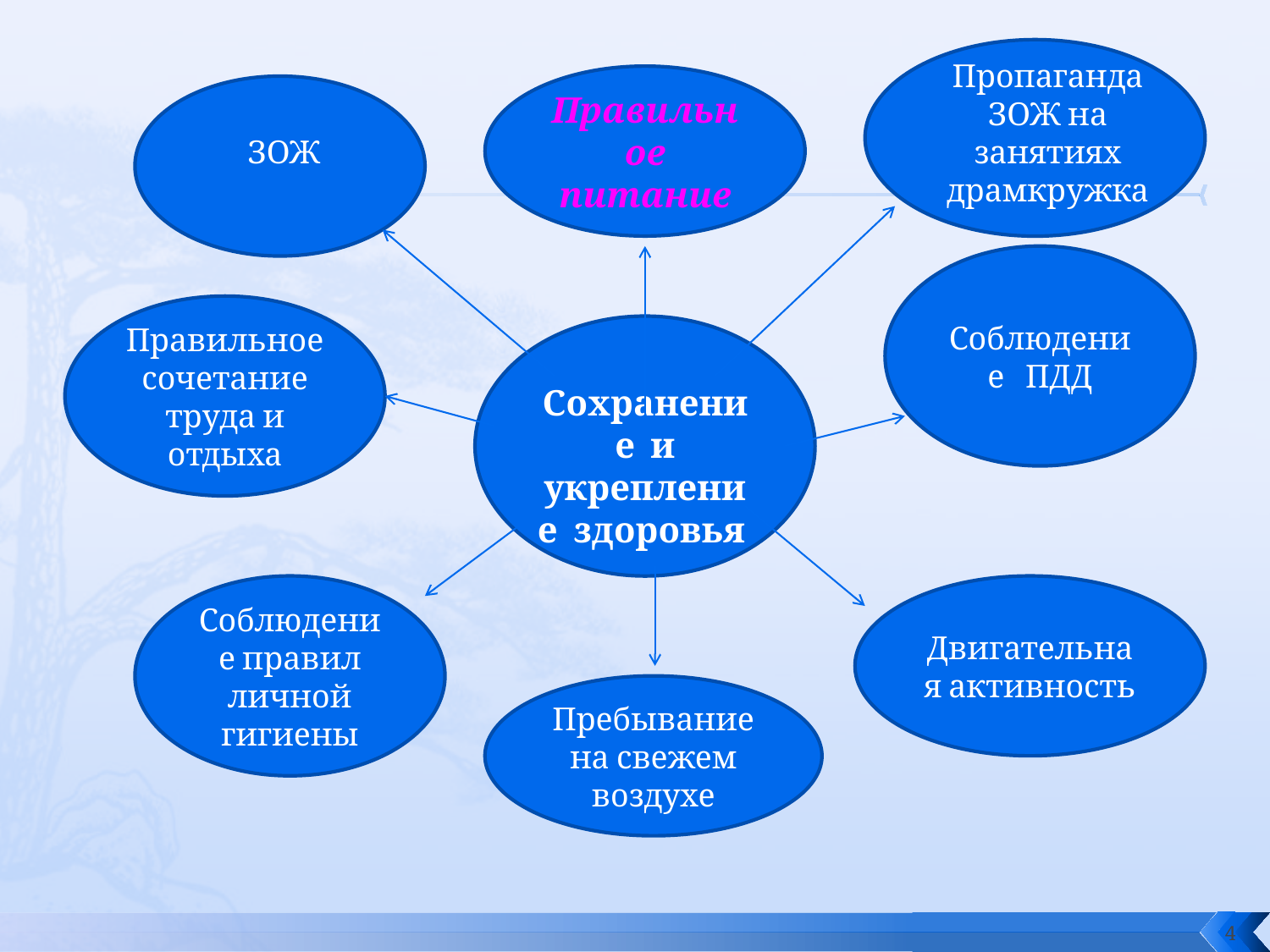

#

Пропаганда ЗОЖ на занятиях драмкружка

Правильное питание

ЗОЖ
Соблюдение   ПДД
Правильное сочетание труда и отдыха
 Сохранение  и укрепление  здоровья
Соблюдение правил личной гигиены
Двигательная активность
Пребывание на свежем воздухе
4